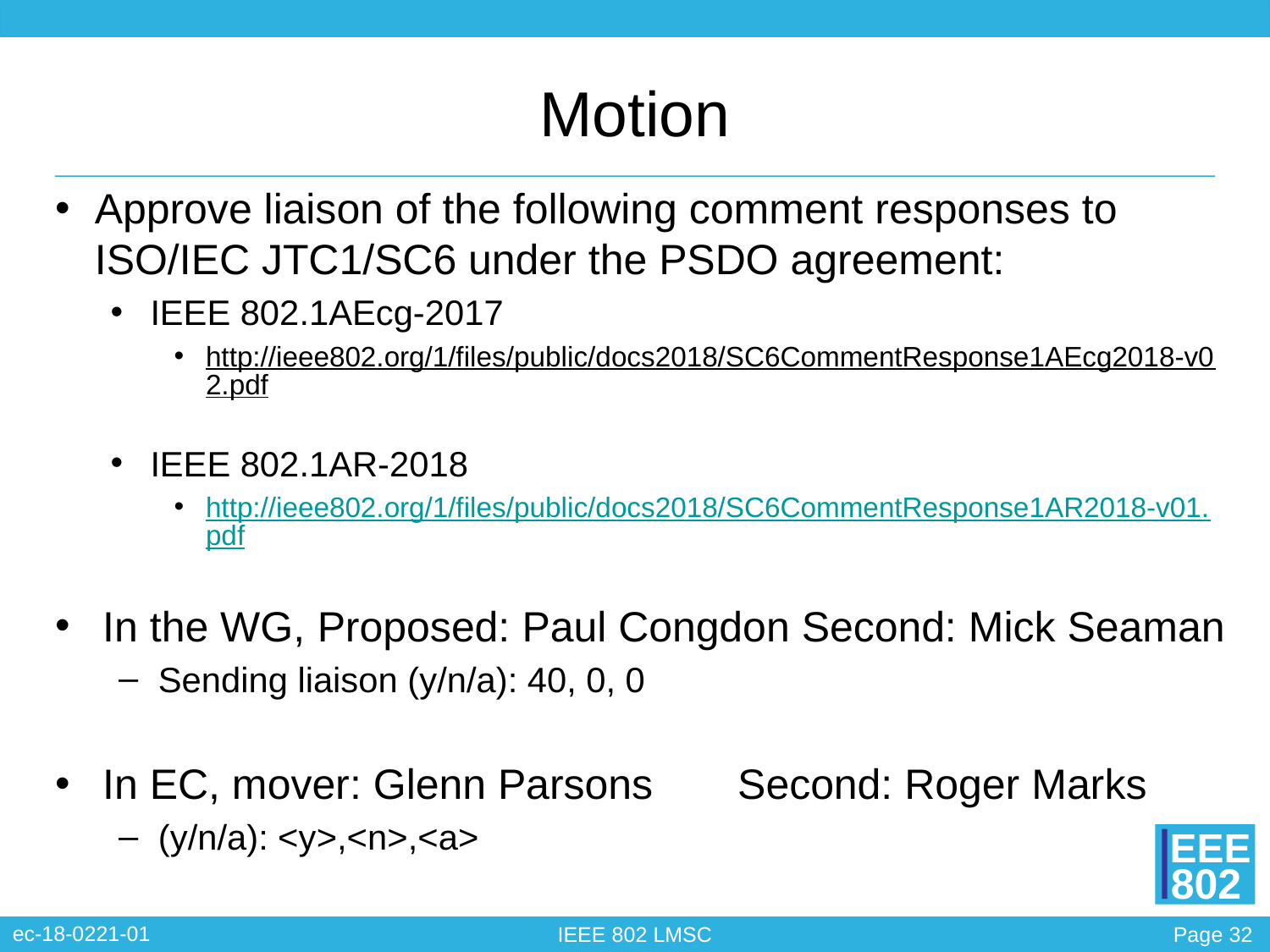

# Motion
Approve liaison of the following comment responses to ISO/IEC JTC1/SC6 under the PSDO agreement:
IEEE 802.1AEcg-2017
http://ieee802.org/1/files/public/docs2018/SC6CommentResponse1AEcg2018-v02.pdf
IEEE 802.1AR-2018
http://ieee802.org/1/files/public/docs2018/SC6CommentResponse1AR2018-v01.pdf

In the WG, Proposed: Paul Congdon Second: Mick Seaman
Sending liaison (y/n/a): 40, 0, 0

In EC, mover: Glenn Parsons	Second: Roger Marks
(y/n/a): <y>,<n>,<a>